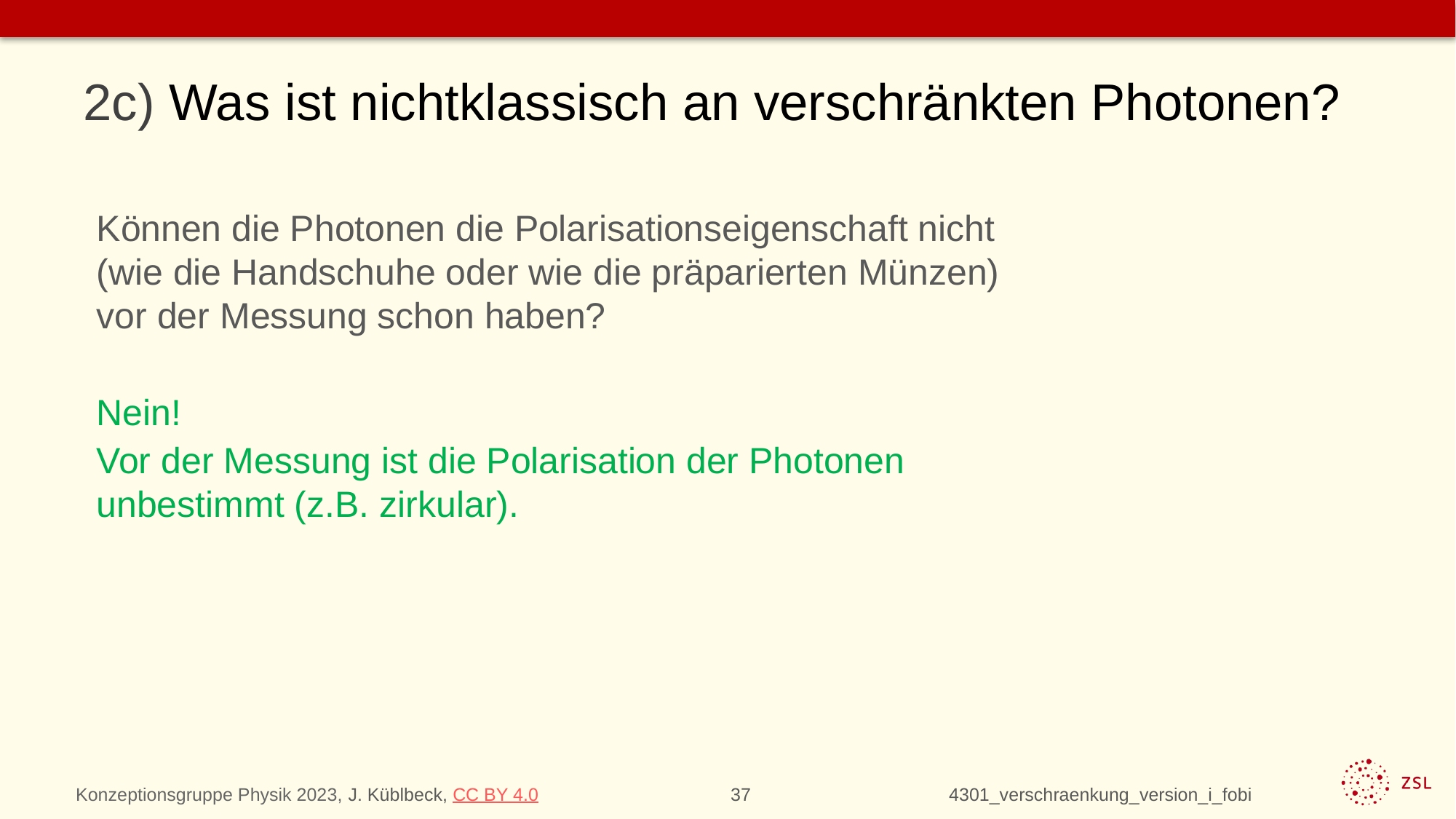

# 2c) Was ist nichtklassisch an verschränkten Photonen?

Können die Photonen die Polarisationseigenschaft nicht
(wie die Handschuhe oder wie die präparierten Münzen)
vor der Messung schon haben?

Nein!
Vor der Messung ist die Polarisation der Photonen
unbestimmt (z.B. zirkular).